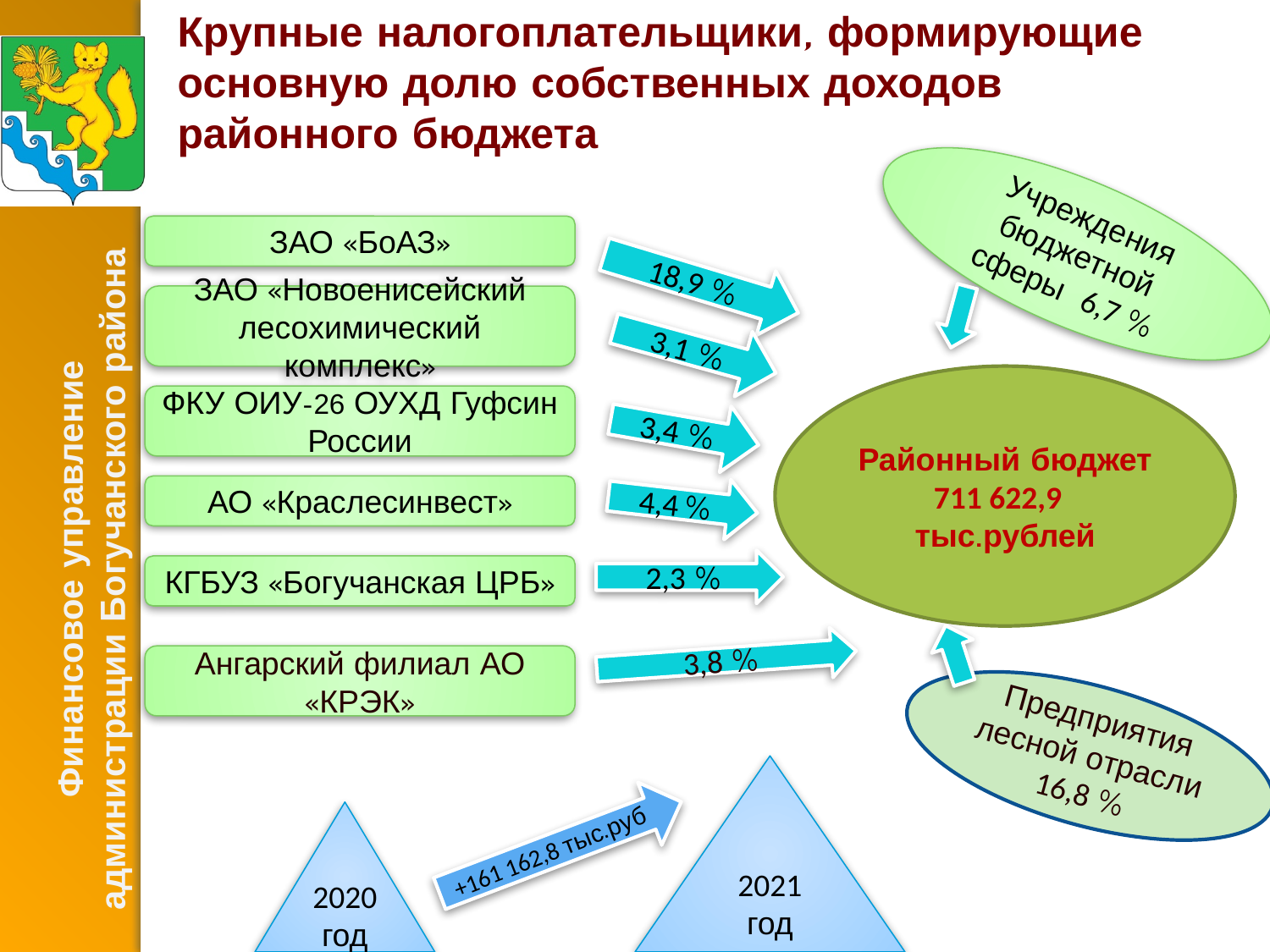

# Крупные налогоплательщики, формирующие основную долю собственных доходов районного бюджета
Учреждения бюджетной сферы  6,7 %

ЗАО «БоАЗ»
18,9 %

ЗАО «Новоенисейский лесохимический комплекс»
3,1 %
Районный бюджет 711 622,9   тыс.рублей
ФКУ ОИУ-26 ОУХД Гуфсин России
3,4 %
4,4 %
АО «Краслесинвест»
2,3 %
КГБУЗ «Богучанская ЦРБ»

3,8 %
Ангарский филиал АО «КРЭК»
Предприятия лесной отрасли 16,8 %

2021 год
2020 год
+161 162,8 тыс.руб